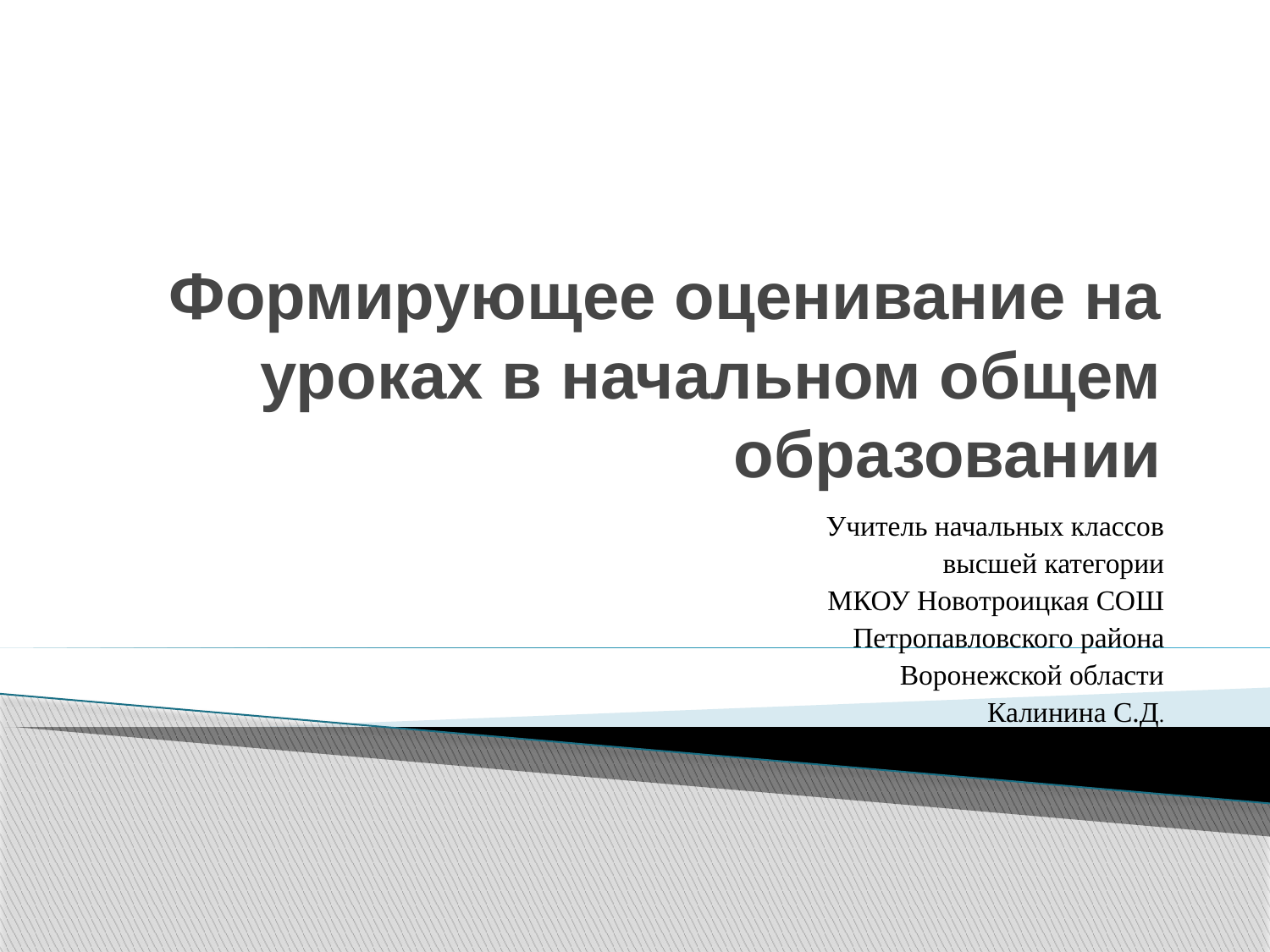

# Формирующее оценивание на уроках в начальном общем образовании
Учитель начальных классов
высшей категории
МКОУ Новотроицкая СОШ
Петропавловского района
Воронежской области
 Калинина С.Д.